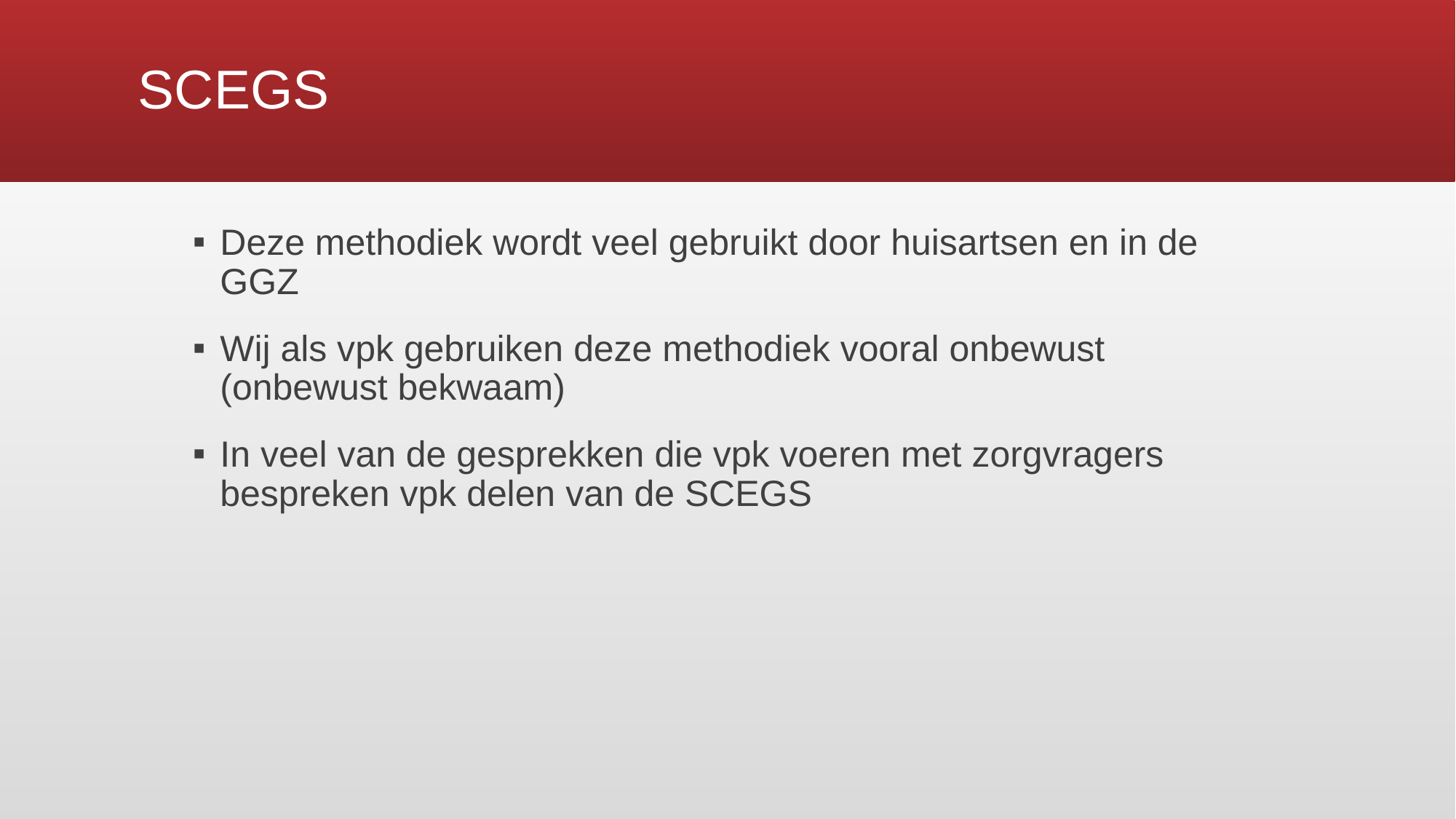

# SCEGS
Deze methodiek wordt veel gebruikt door huisartsen en in de GGZ
Wij als vpk gebruiken deze methodiek vooral onbewust (onbewust bekwaam)
In veel van de gesprekken die vpk voeren met zorgvragers bespreken vpk delen van de SCEGS